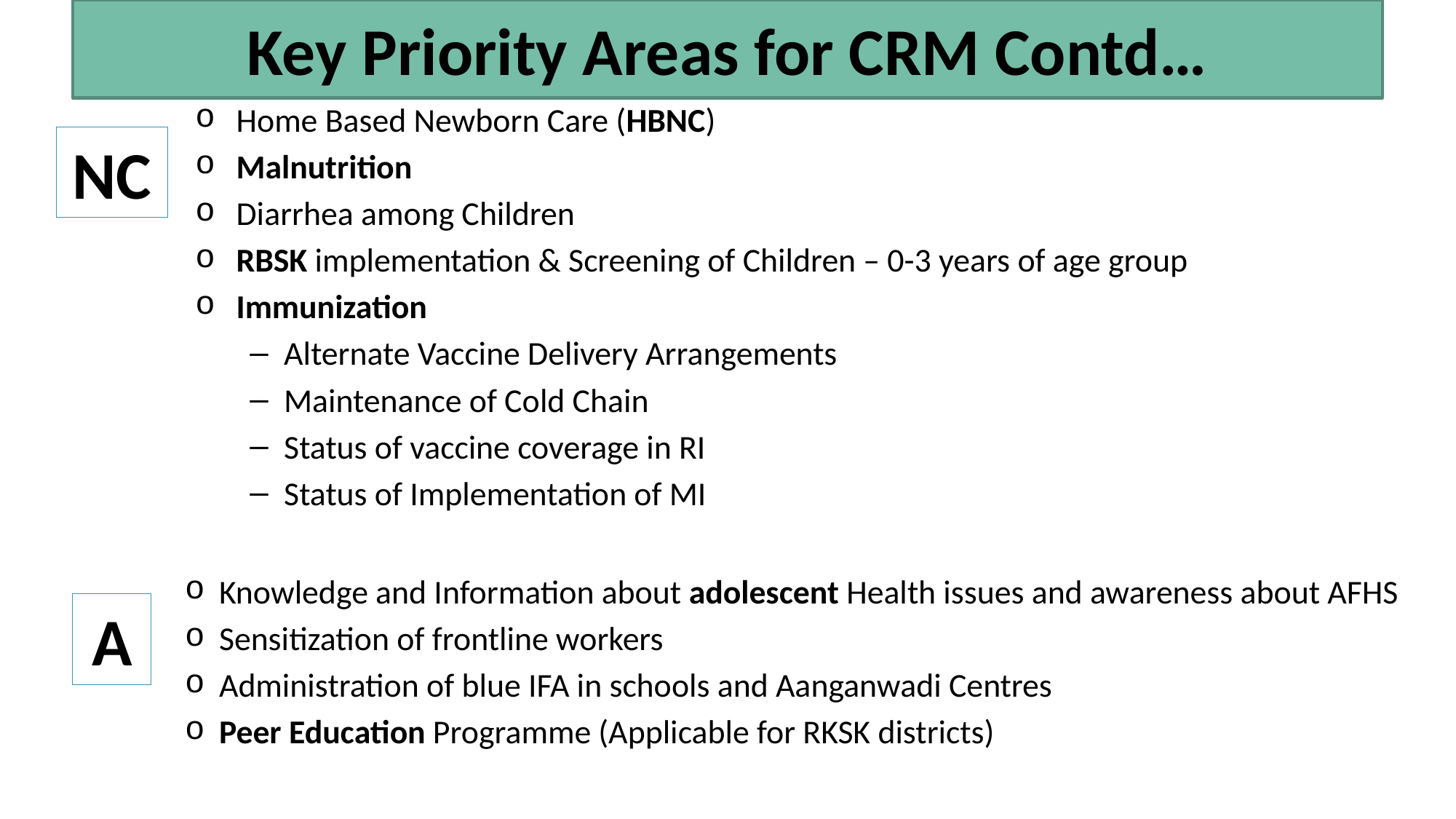

# Key Priority Areas for CRM Contd…
Home Based Newborn Care (HBNC)
Malnutrition
Diarrhea among Children
RBSK implementation & Screening of Children – 0-3 years of age group
Immunization
Alternate Vaccine Delivery Arrangements
Maintenance of Cold Chain
Status of vaccine coverage in RI
Status of Implementation of MI

NC
Knowledge and Information about adolescent Health issues and awareness about AFHS
Sensitization of frontline workers
Administration of blue IFA in schools and Aanganwadi Centres
Peer Education Programme (Applicable for RKSK districts)
A